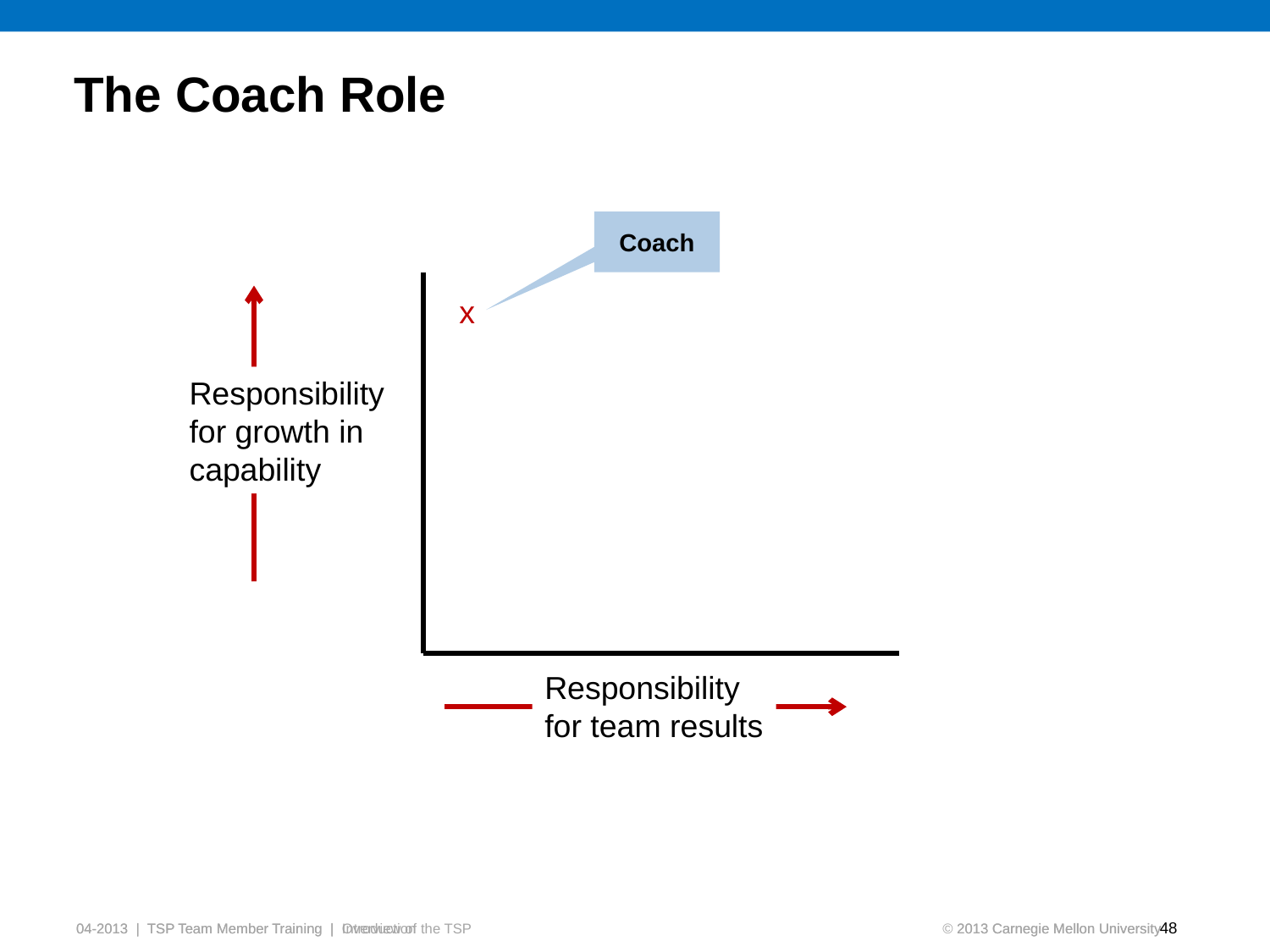

# The Coach Role
Coach
x
Responsibility
for growth in
capability
Responsibility
for team results